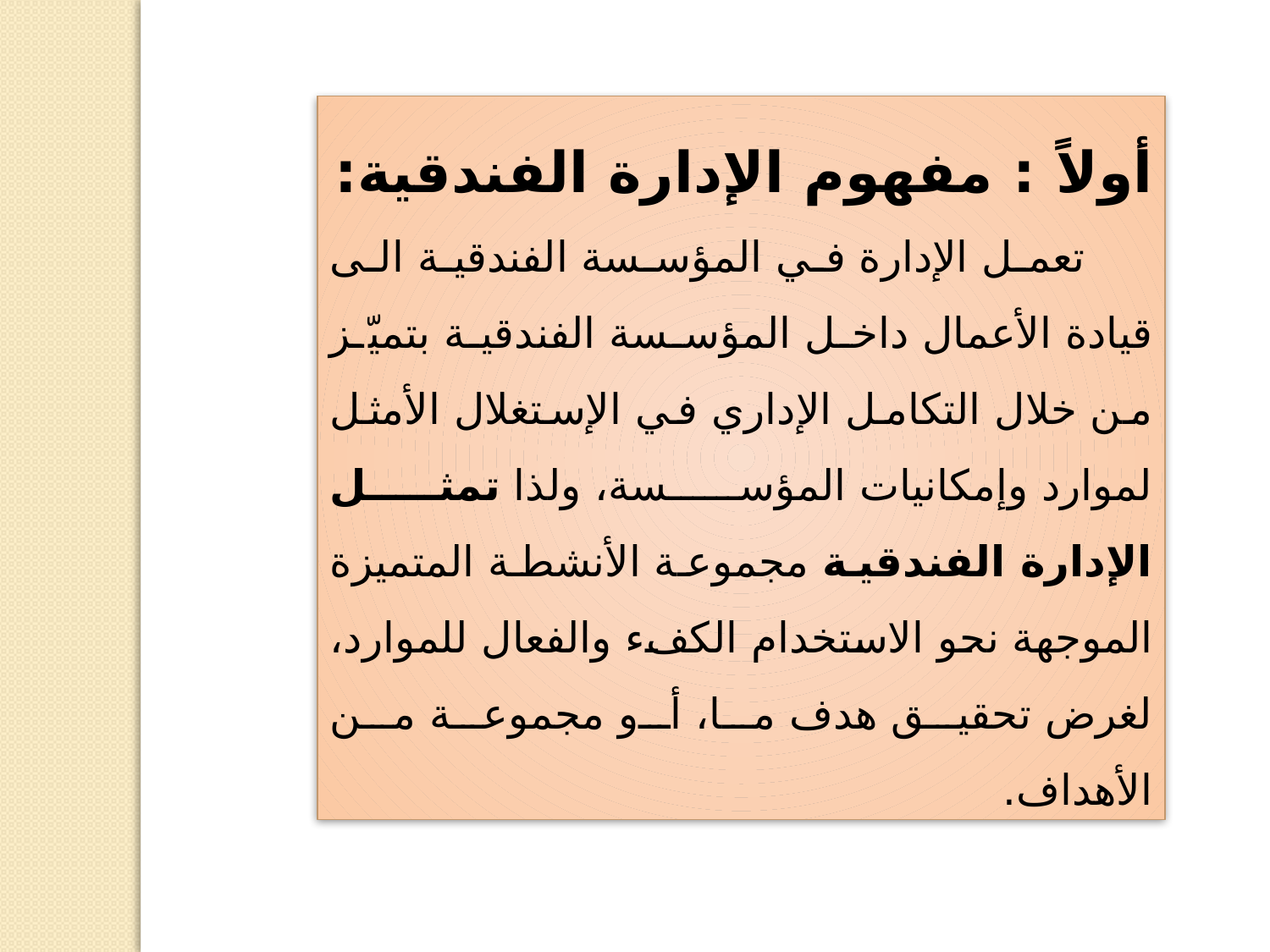

أولاً : مفهوم الإدارة الفندقية:
     تعمل الإدارة في المؤسسة الفندقية الى قيادة الأعمال داخل المؤسسة الفندقية بتميّز من خلال التكامل الإداري في الإستغلال الأمثل لموارد وإمكانيات المؤسسة، ولذا تمثل الإدارة الفندقية مجموعة الأنشطة المتميزة الموجهة نحو الاستخدام الكفء والفعال للموارد، لغرض تحقيق هدف ما، أو مجموعة من الأهداف.